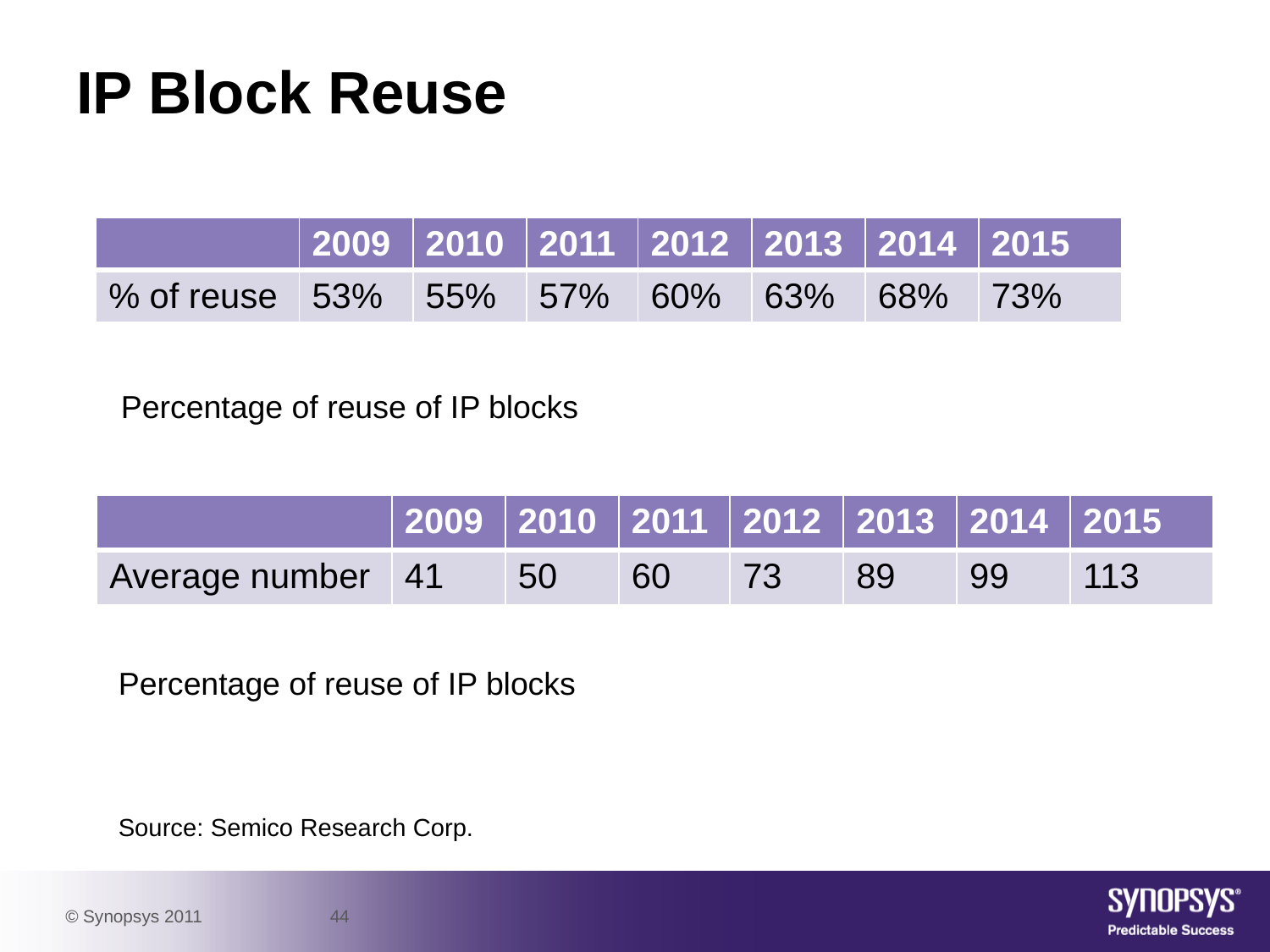

# IP Block Reuse
|  | 2009 | 2010 | 2011 | 2012 | 2013 | 2014 | 2015 |
| --- | --- | --- | --- | --- | --- | --- | --- |
| % of reuse | 53% | 55% | 57% | 60% | 63% | 68% | 73% |
Percentage of reuse of IP blocks
|  | 2009 | 2010 | 2011 | 2012 | 2013 | 2014 | 2015 |
| --- | --- | --- | --- | --- | --- | --- | --- |
| Average number | 41 | 50 | 60 | 73 | 89 | 99 | 113 |
Percentage of reuse of IP blocks
Source: Semico Research Corp.